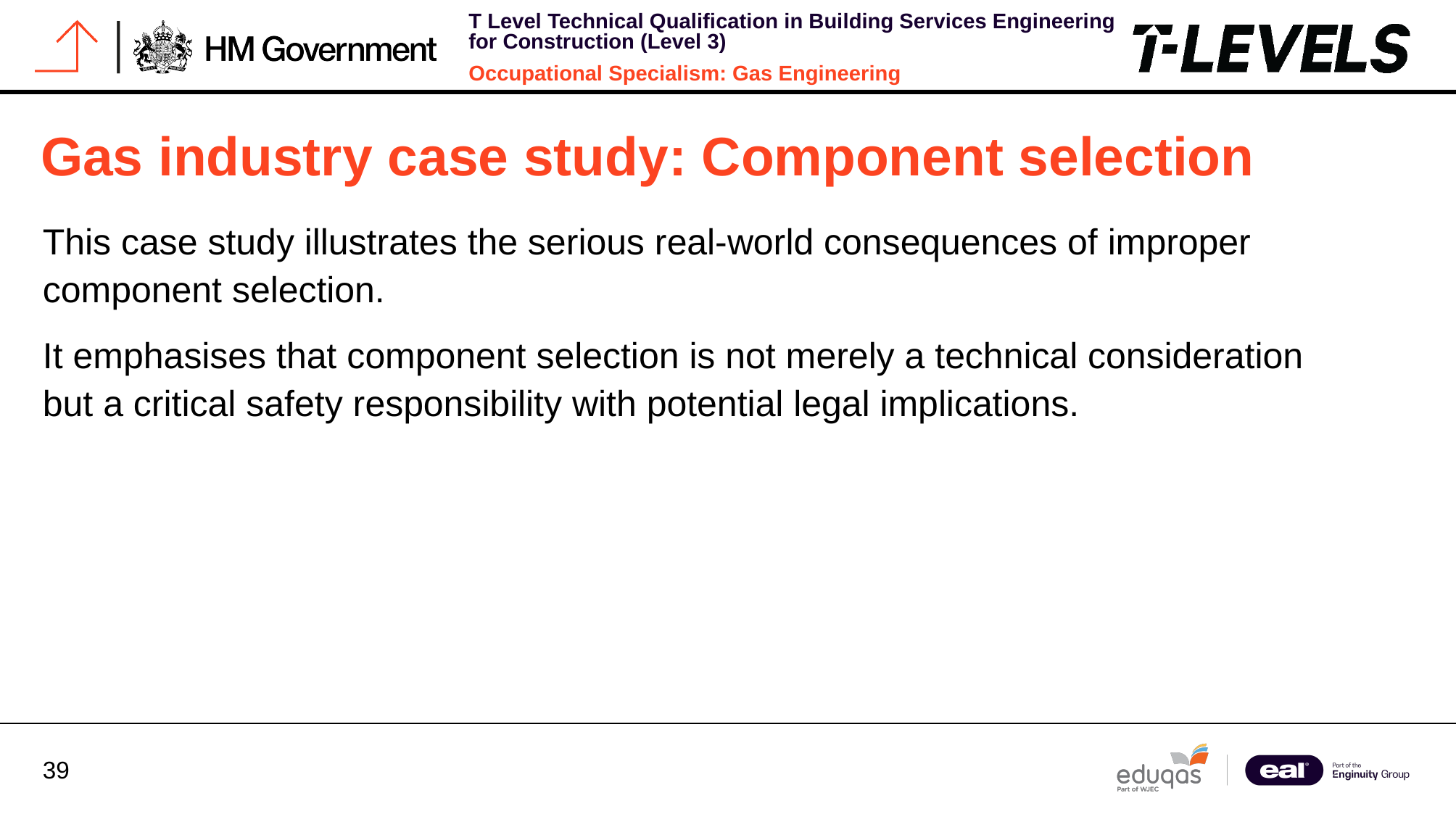

# Gas industry case study: Component selection
This case study illustrates the serious real-world consequences of improper component selection.
It emphasises that component selection is not merely a technical consideration but a critical safety responsibility with potential legal implications.